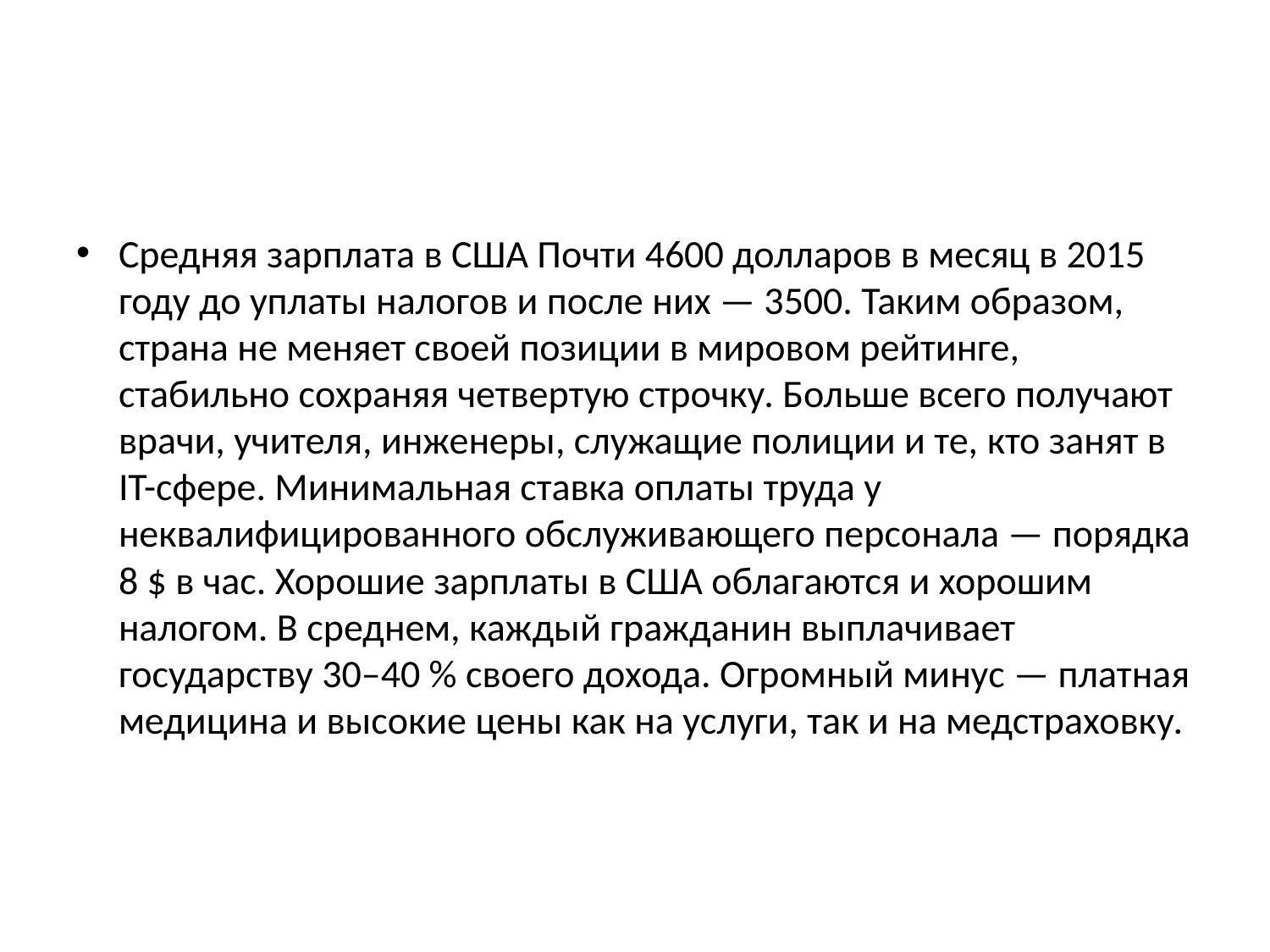

#
Средняя зарплата в США Почти 4600 долларов в месяц в 2015 году до уплаты налогов и после них — 3500. Таким образом, страна не меняет своей позиции в мировом рейтинге, стабильно сохраняя четвертую строчку. Больше всего получают врачи, учителя, инженеры, служащие полиции и те, кто занят в IT-сфере. Минимальная ставка оплаты труда у неквалифицированного обслуживающего персонала — порядка 8 $ в час. Хорошие зарплаты в США облагаются и хорошим налогом. В среднем, каждый гражданин выплачивает государству 30–40 % своего дохода. Огромный минус — платная медицина и высокие цены как на услуги, так и на медстраховку.